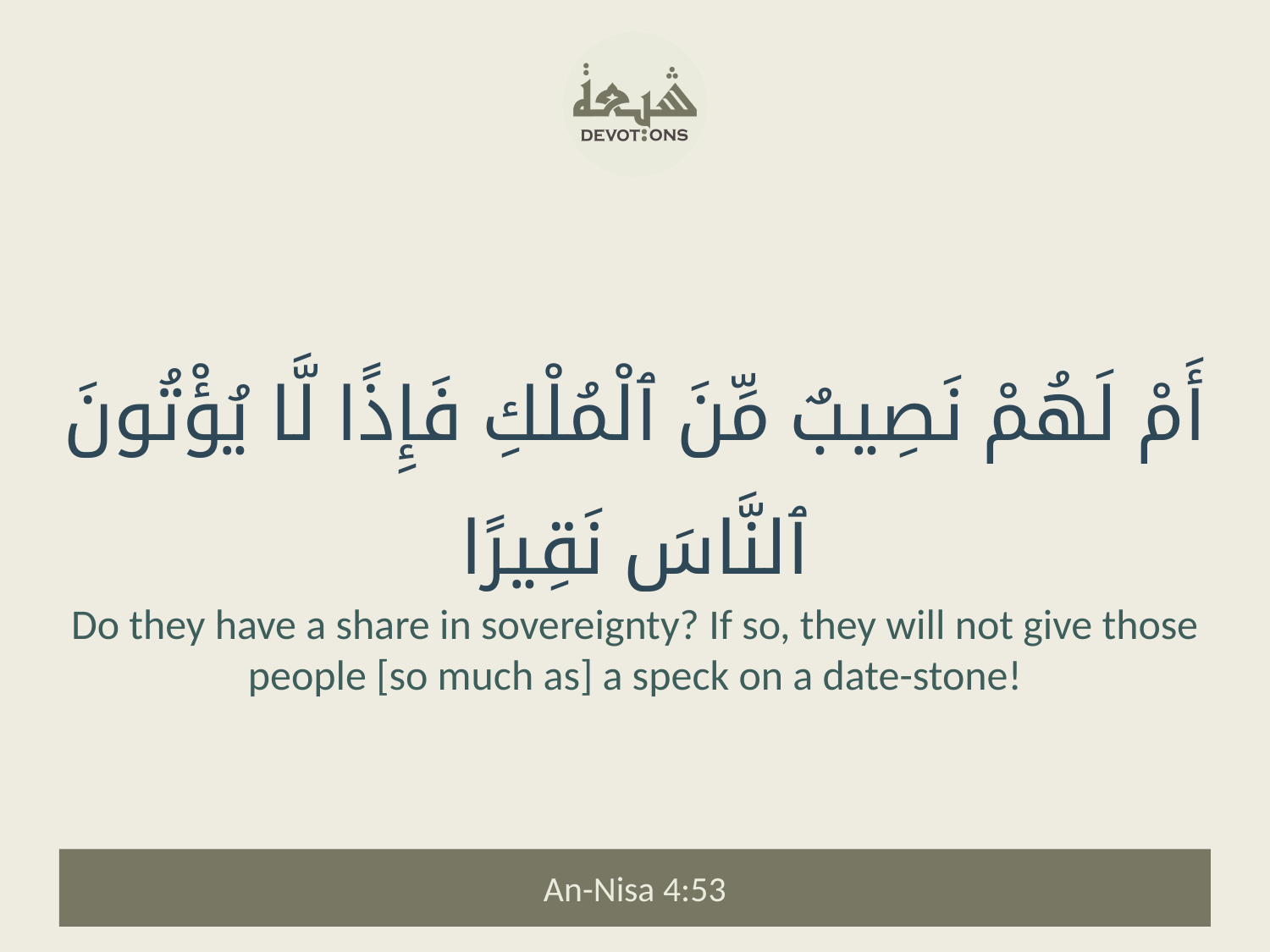

أَمْ لَهُمْ نَصِيبٌ مِّنَ ٱلْمُلْكِ فَإِذًا لَّا يُؤْتُونَ ٱلنَّاسَ نَقِيرًا
Do they have a share in sovereignty? If so, they will not give those people [so much as] a speck on a date-stone!
An-Nisa 4:53